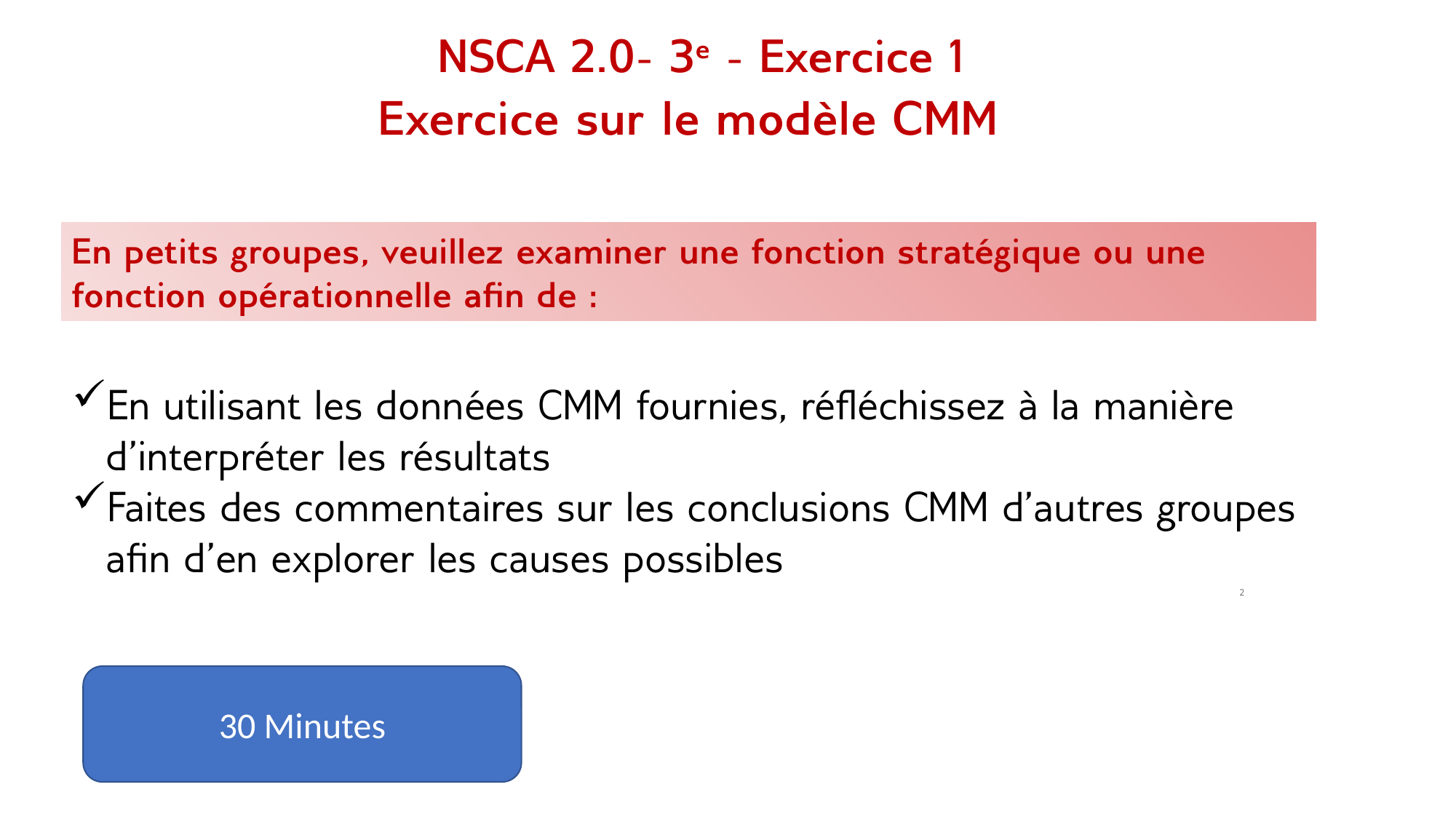

# NSCA 2.0- 3e - Exercice 1
Exercice sur le modèle CMM
En petits groupes, veuillez examiner une fonction stratégique ou une fonction opérationnelle afin de :

En utilisant les données CMM fournies, réfléchissez à la manière d’interpréter les résultats
Faites des commentaires sur les conclusions CMM d’autres groupes afin d’en explorer les causes possibles
2
30 Minutes